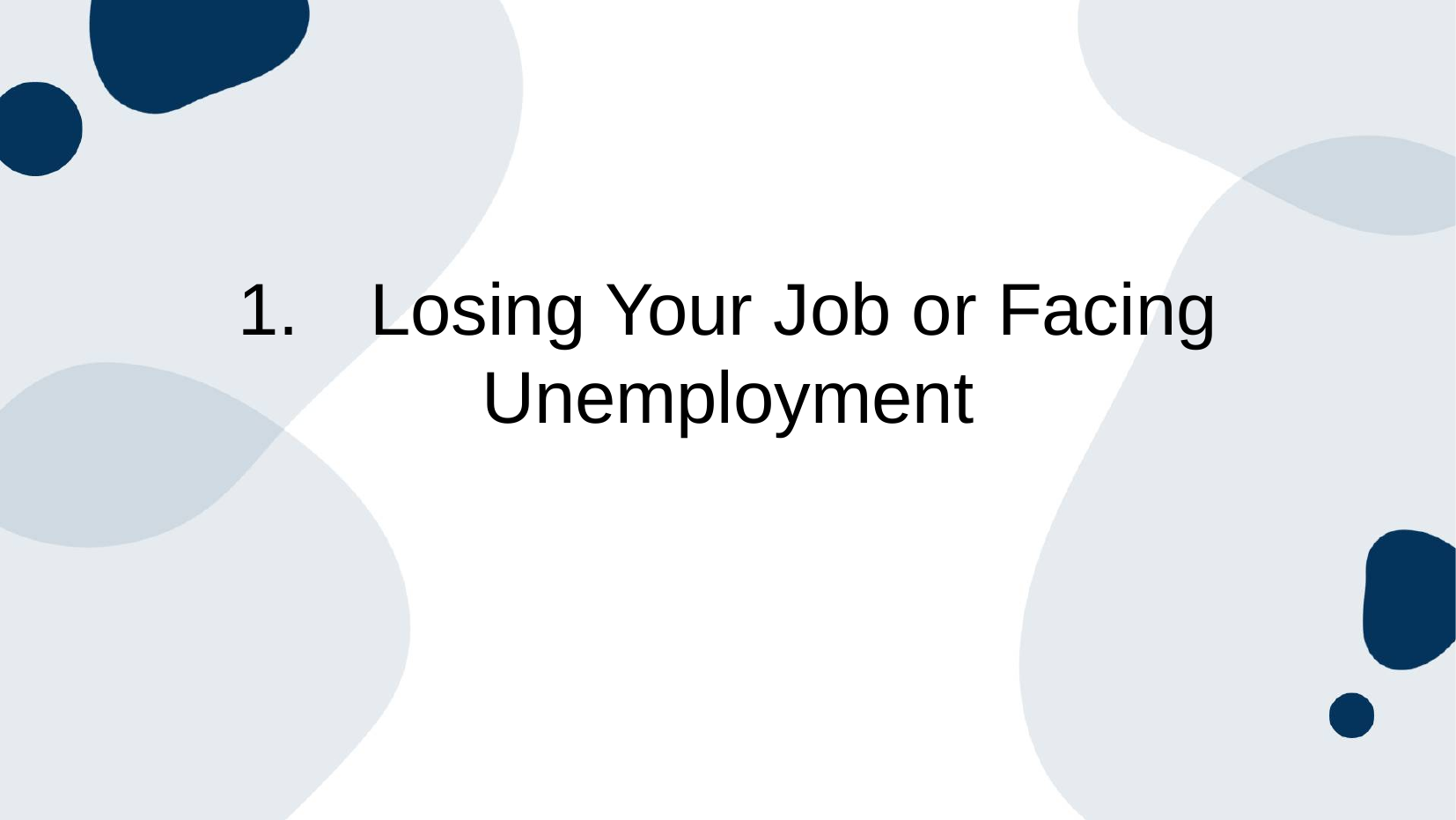

1.	Losing Your Job or Facing Unemployment